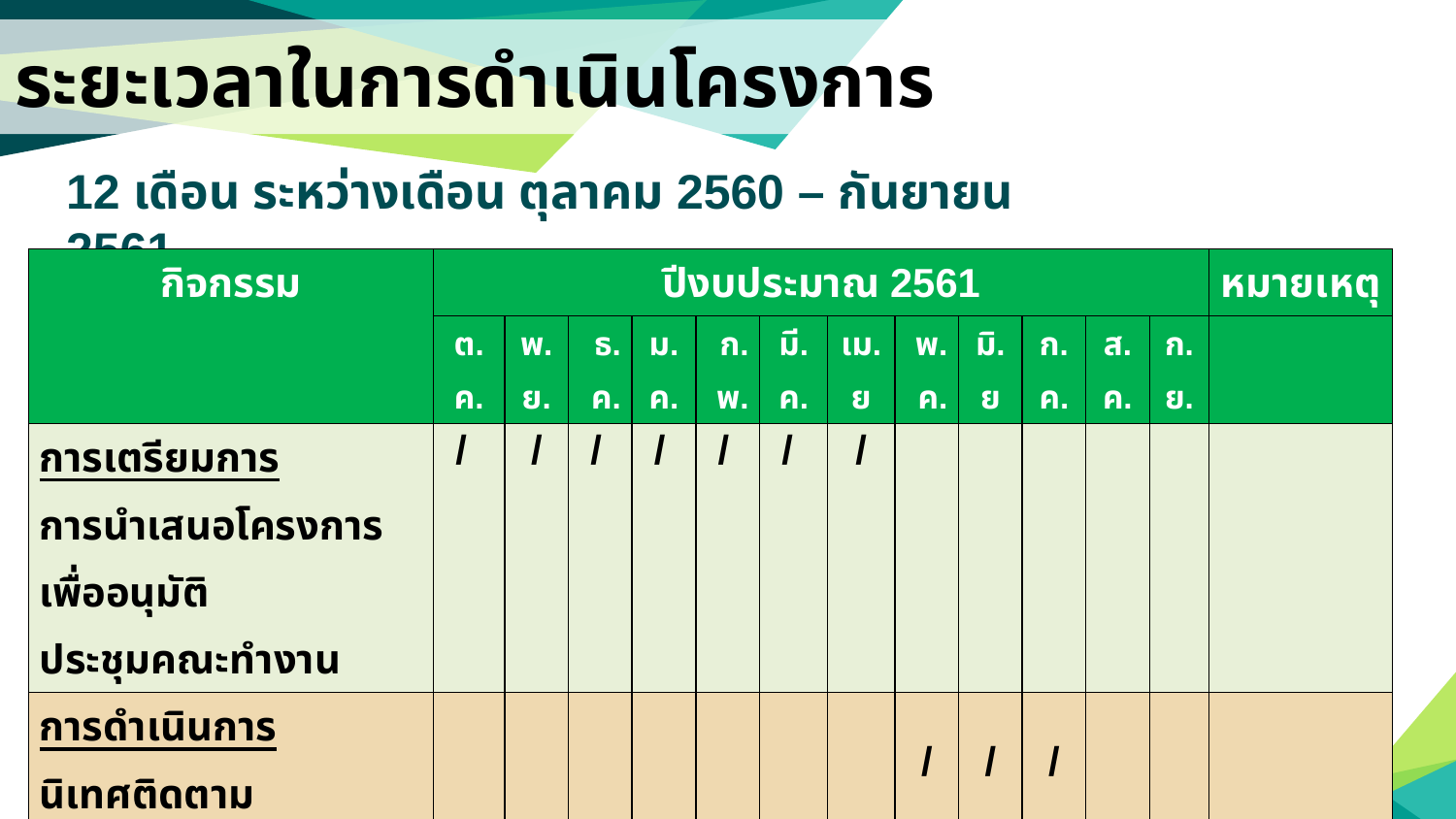

ระยะเวลาในการดำเนินโครงการ
12 เดือน ระหว่างเดือน ตุลาคม 2560 – กันยายน 2561

| กิจกรรม | ปีงบประมาณ 2561 |  |  |  |  |  |  |  |  |  |  |  | หมายเหตุ |
| --- | --- | --- | --- | --- | --- | --- | --- | --- | --- | --- | --- | --- | --- |
|  | ต.ค. | พ.ย. | ธ.ค. | ม.ค. | ก.พ. | มี.ค. | เม.ย | พ.ค. | มิ.ย | ก.ค. | ส.ค. | ก.ย. |  |
| การเตรียมการ การนำเสนอโครงการเพื่ออนุมัติ ประชุมคณะทำงาน | / | / | / | / | / | / | / |  |  |  |  |  |  |
| การดำเนินการ นิเทศติดตาม |  |  |  |  |  |  |  | / | / | / |  |  |  |
| ประเมินผลโครงการ |  |  |  |  |  |  |  |  |  |  | / |  |  |
| สรุปผลโครงการ |  |  |  |  |  |  |  |  |  |  |  | / |  |